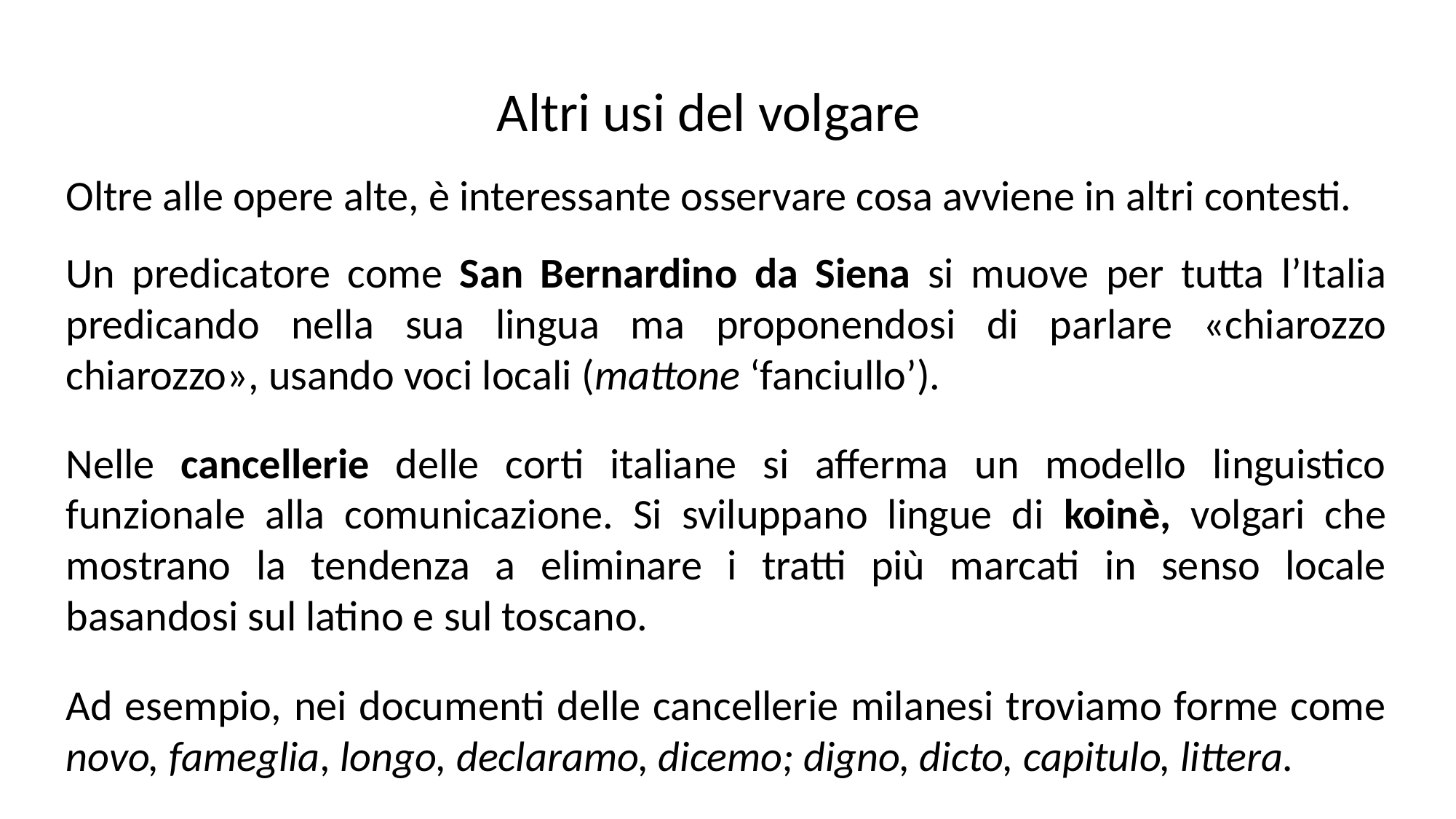

Altri usi del volgare
Oltre alle opere alte, è interessante osservare cosa avviene in altri contesti.
Un predicatore come San Bernardino da Siena si muove per tutta l’Italia predicando nella sua lingua ma proponendosi di parlare «chiarozzo chiarozzo», usando voci locali (mattone ‘fanciullo’).
Nelle cancellerie delle corti italiane si afferma un modello linguistico funzionale alla comunicazione. Si sviluppano lingue di koinè, volgari che mostrano la tendenza a eliminare i tratti più marcati in senso locale basandosi sul latino e sul toscano.
Ad esempio, nei documenti delle cancellerie milanesi troviamo forme come novo, fameglia, longo, declaramo, dicemo; digno, dicto, capitulo, littera.